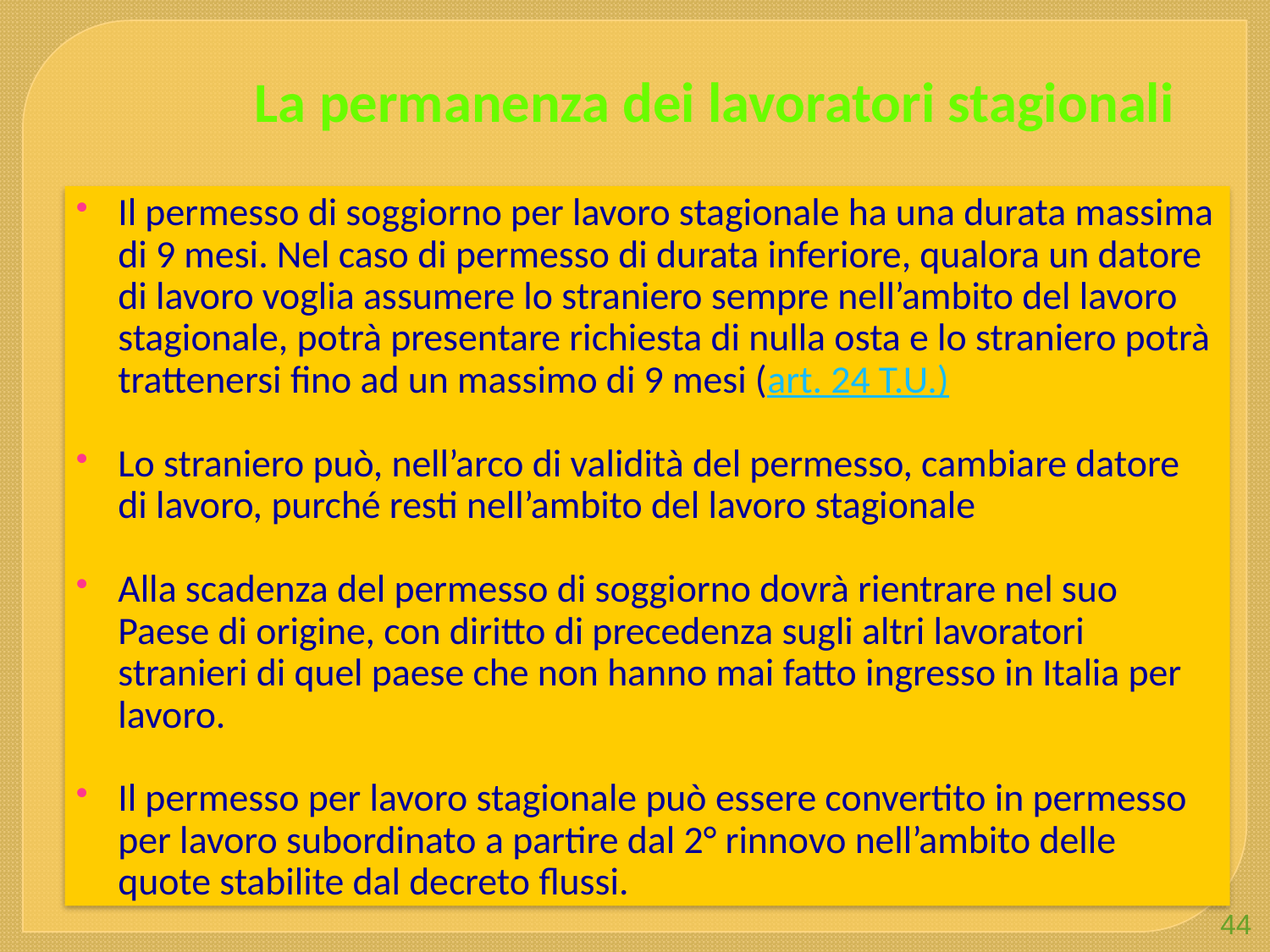

# La permanenza dei lavoratori stagionali
Il permesso di soggiorno per lavoro stagionale ha una durata massima di 9 mesi. Nel caso di permesso di durata inferiore, qualora un datore di lavoro voglia assumere lo straniero sempre nell’ambito del lavoro stagionale, potrà presentare richiesta di nulla osta e lo straniero potrà trattenersi fino ad un massimo di 9 mesi (art. 24 T.U.)

Lo straniero può, nell’arco di validità del permesso, cambiare datore di lavoro, purché resti nell’ambito del lavoro stagionale

Alla scadenza del permesso di soggiorno dovrà rientrare nel suo Paese di origine, con diritto di precedenza sugli altri lavoratori stranieri di quel paese che non hanno mai fatto ingresso in Italia per lavoro.

Il permesso per lavoro stagionale può essere convertito in permesso per lavoro subordinato a partire dal 2° rinnovo nell’ambito delle quote stabilite dal decreto flussi.
44